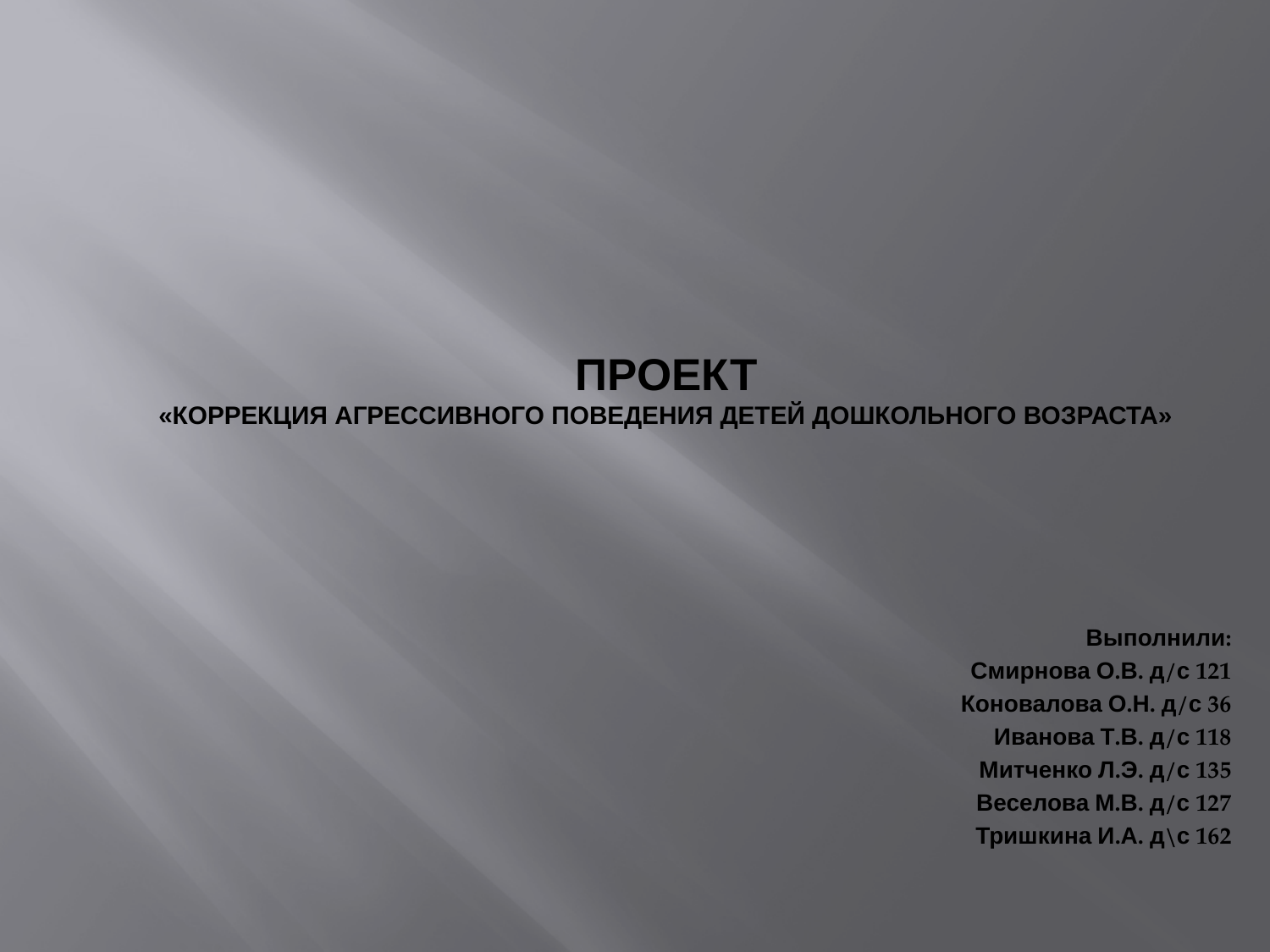

# ПроЕКТ «Коррекция агрессивного поведения детей дошкольного возраста»
Выполнили:
Смирнова О.В. д/с 121
Коновалова О.Н. д/с 36
Иванова Т.В. д/с 118
Митченко Л.Э. д/с 135
Веселова М.В. д/с 127
Тришкина И.А. д\с 162